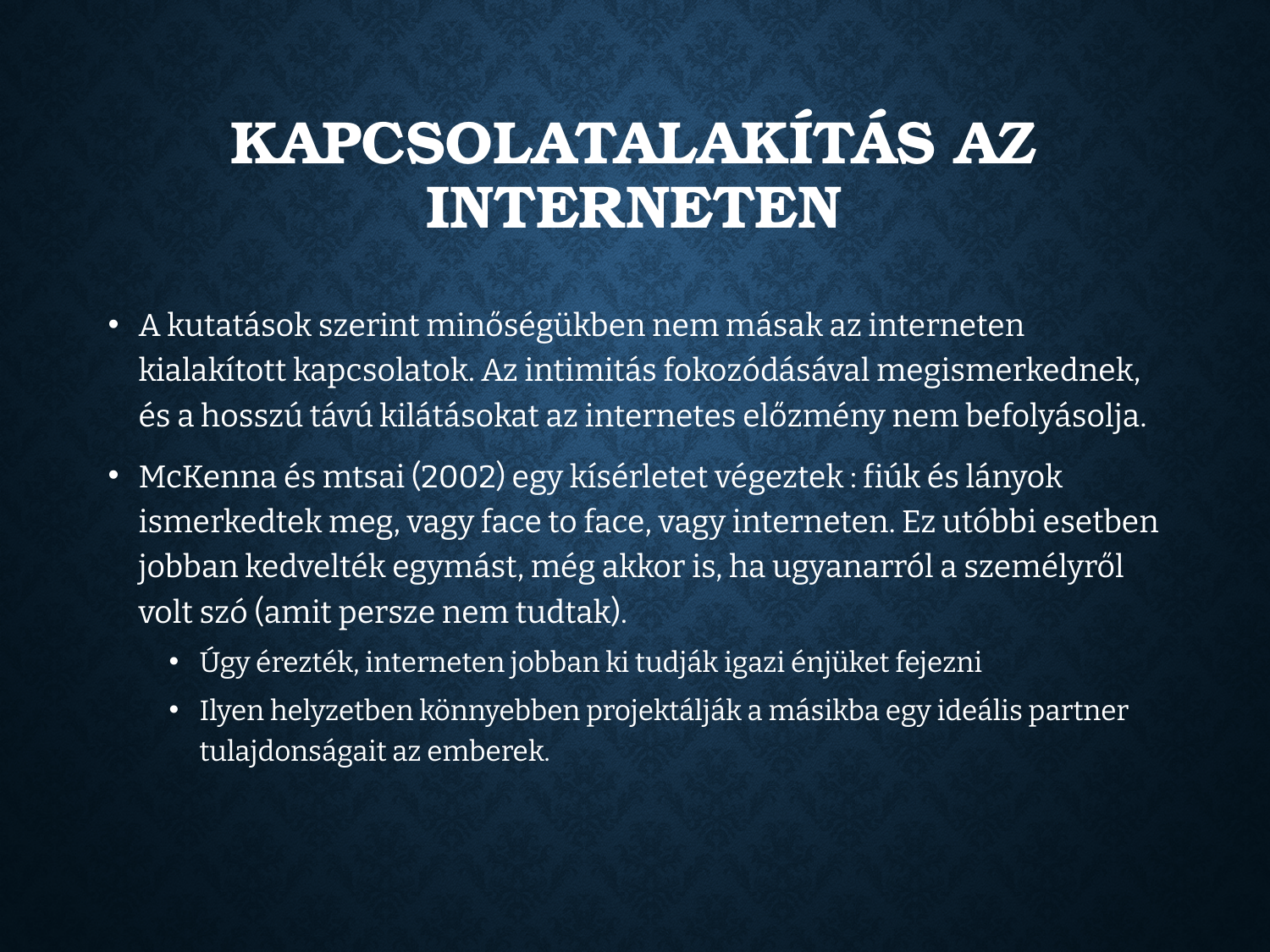

# Kapcsolatalakítás az interneten
A kutatások szerint minőségükben nem másak az interneten kialakított kapcsolatok. Az intimitás fokozódásával megismerkednek, és a hosszú távú kilátásokat az internetes előzmény nem befolyásolja.
McKenna és mtsai (2002) egy kísérletet végeztek : fiúk és lányok ismerkedtek meg, vagy face to face, vagy interneten. Ez utóbbi esetben jobban kedvelték egymást, még akkor is, ha ugyanarról a személyről volt szó (amit persze nem tudtak).
Úgy érezték, interneten jobban ki tudják igazi énjüket fejezni
Ilyen helyzetben könnyebben projektálják a másikba egy ideális partner tulajdonságait az emberek.